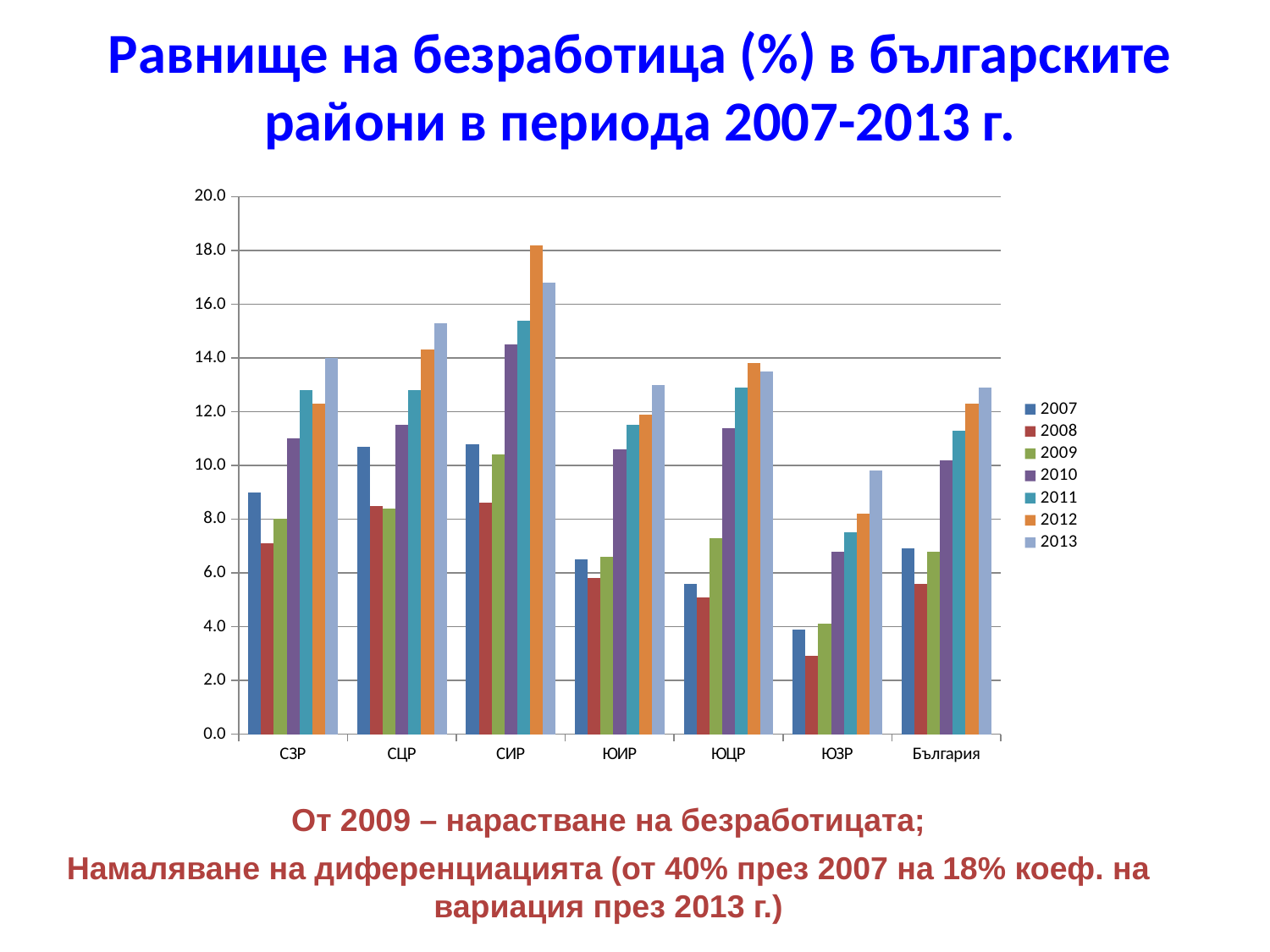

# Равнище на безработица (%) в българските райони в периода 2007-2013 г.

### Chart

| Category | 2007 | 2008 | 2009 | 2010 | 2011 | 2012 | 2013 |
|---|---|---|---|---|---|---|---|
| СЗР | 9.0 | 7.1 | 8.0 | 11.0 | 12.8 | 12.3 | 14.0 |
| СЦР | 10.7 | 8.5 | 8.4 | 11.5 | 12.8 | 14.3 | 15.3 |
| СИР | 10.8 | 8.6 | 10.4 | 14.5 | 15.4 | 18.2 | 16.8 |
| ЮИР | 6.5 | 5.8 | 6.6 | 10.6 | 11.5 | 11.9 | 13.0 |
| ЮЦР | 5.6 | 5.1 | 7.3 | 11.4 | 12.9 | 13.8 | 13.5 |
| ЮЗР | 3.9 | 2.9 | 4.1 | 6.8 | 7.5 | 8.2 | 9.8 |
| България | 6.9 | 5.6 | 6.8 | 10.2 | 11.3 | 12.3 | 12.9 |
От 2009 – нарастване на безработицата;
Намаляване на диференциацията (от 40% през 2007 на 18% коеф. на вариация през 2013 г.)